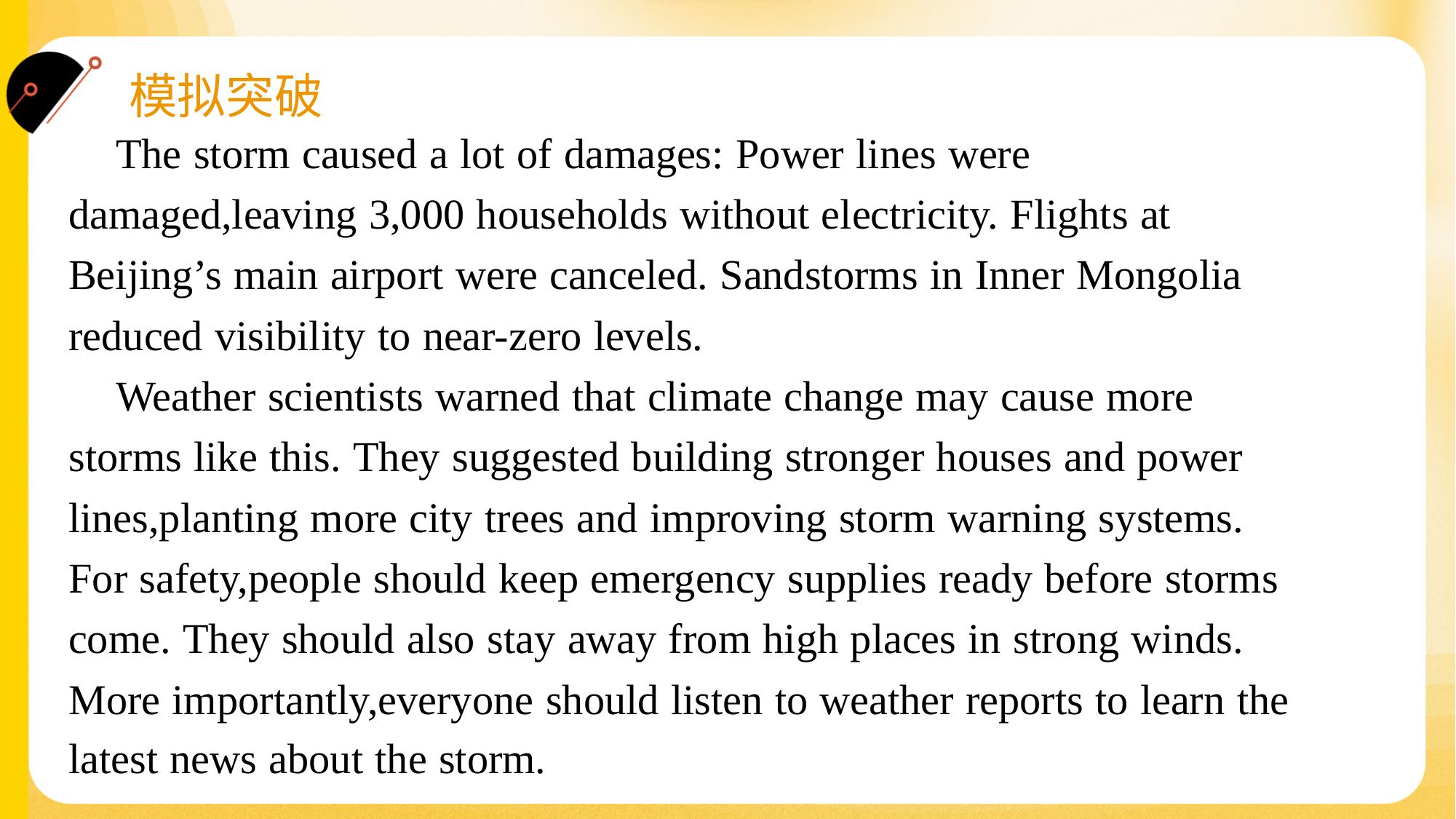

The storm caused a lot of damages: Power lines were
damaged,leaving 3,000 households without electricity. Flights at
Beijing’s main airport were canceled. Sandstorms in Inner Mongolia
reduced visibility to near-zero levels.
    Weather scientists warned that climate change may cause more
storms like this. They suggested building stronger houses and power
lines,planting more city trees and improving storm warning systems.
For safety,people should keep emergency supplies ready before storms
come. They should also stay away from high places in strong winds.
More importantly,everyone should listen to weather reports to learn the
latest news about the storm.#1.4